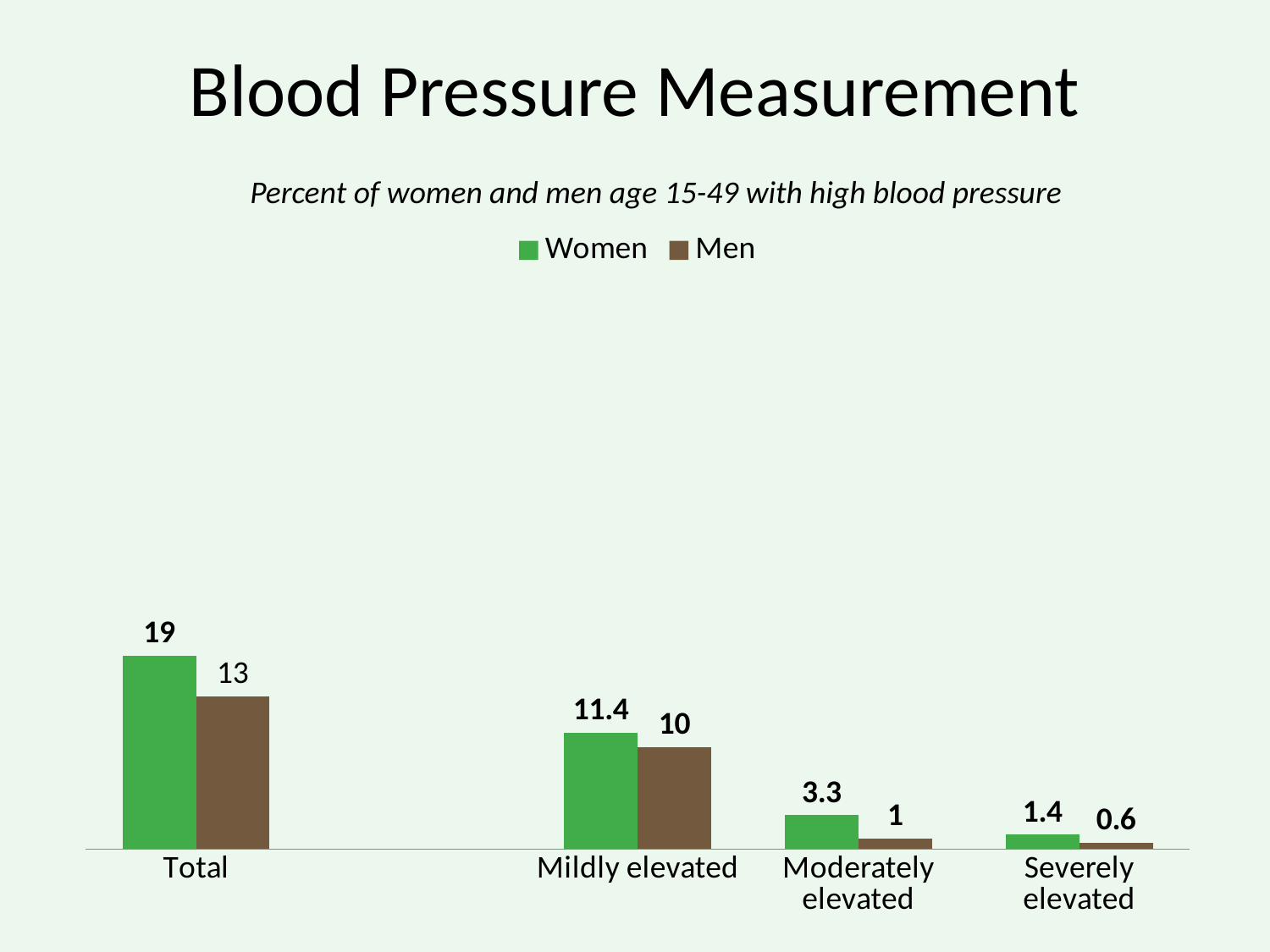

# Blood Pressure Measurement
Percent of women and men age 15-49 with high blood pressure

### Chart

| Category | Women | Men |
|---|---|---|
| Total | 19.0 | 15.0 |
|  | None | None |
| Mildly elevated | 11.4 | 10.0 |
| Moderately elevated | 3.3 | 1.0 |
| Severely elevated | 1.4 | 0.6 |